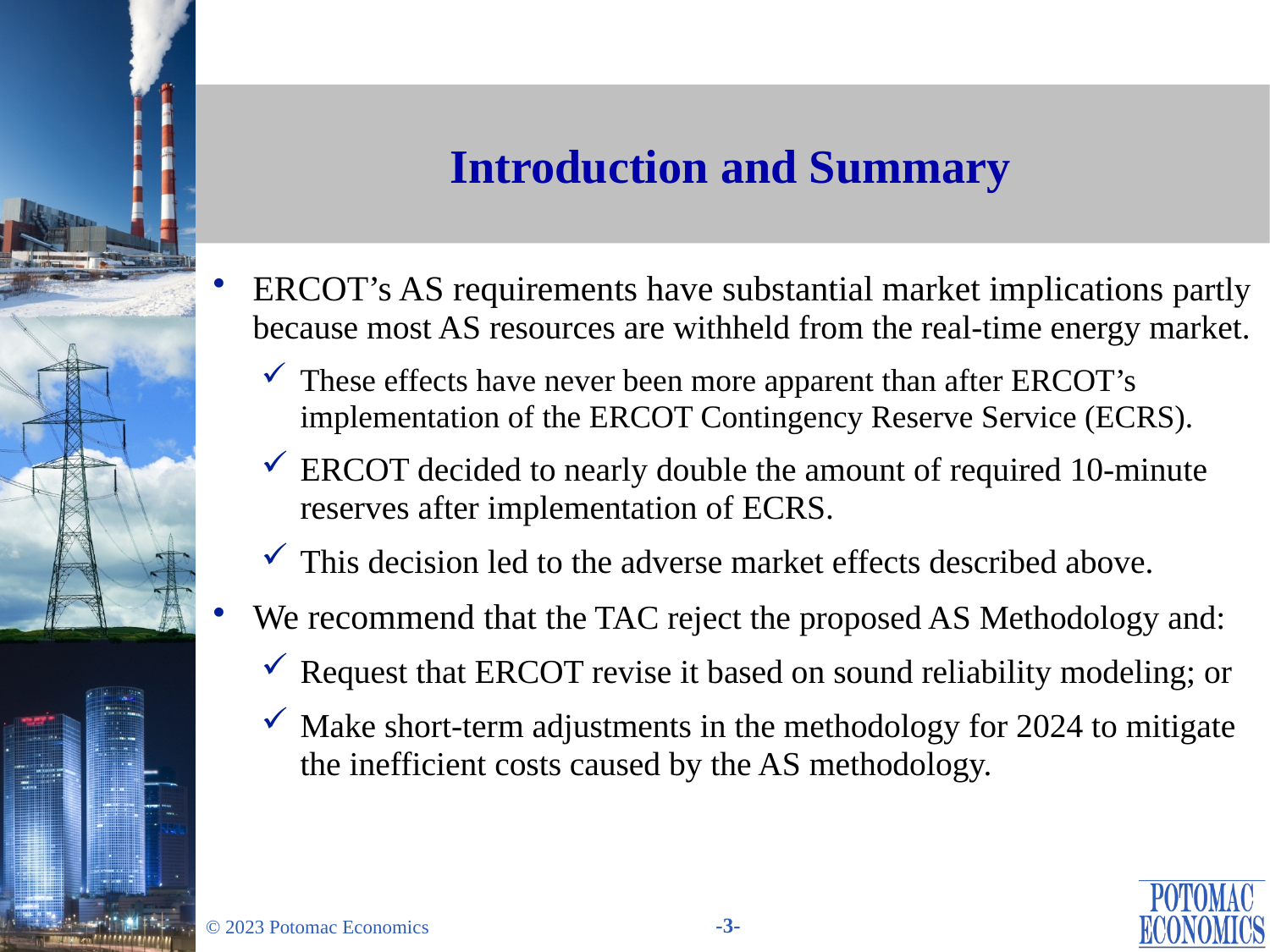

# Introduction and Summary
ERCOT’s AS requirements have substantial market implications partly because most AS resources are withheld from the real-time energy market.
These effects have never been more apparent than after ERCOT’s implementation of the ERCOT Contingency Reserve Service (ECRS).
ERCOT decided to nearly double the amount of required 10-minute reserves after implementation of ECRS.
This decision led to the adverse market effects described above.
We recommend that the TAC reject the proposed AS Methodology and:
Request that ERCOT revise it based on sound reliability modeling; or
Make short-term adjustments in the methodology for 2024 to mitigate the inefficient costs caused by the AS methodology.